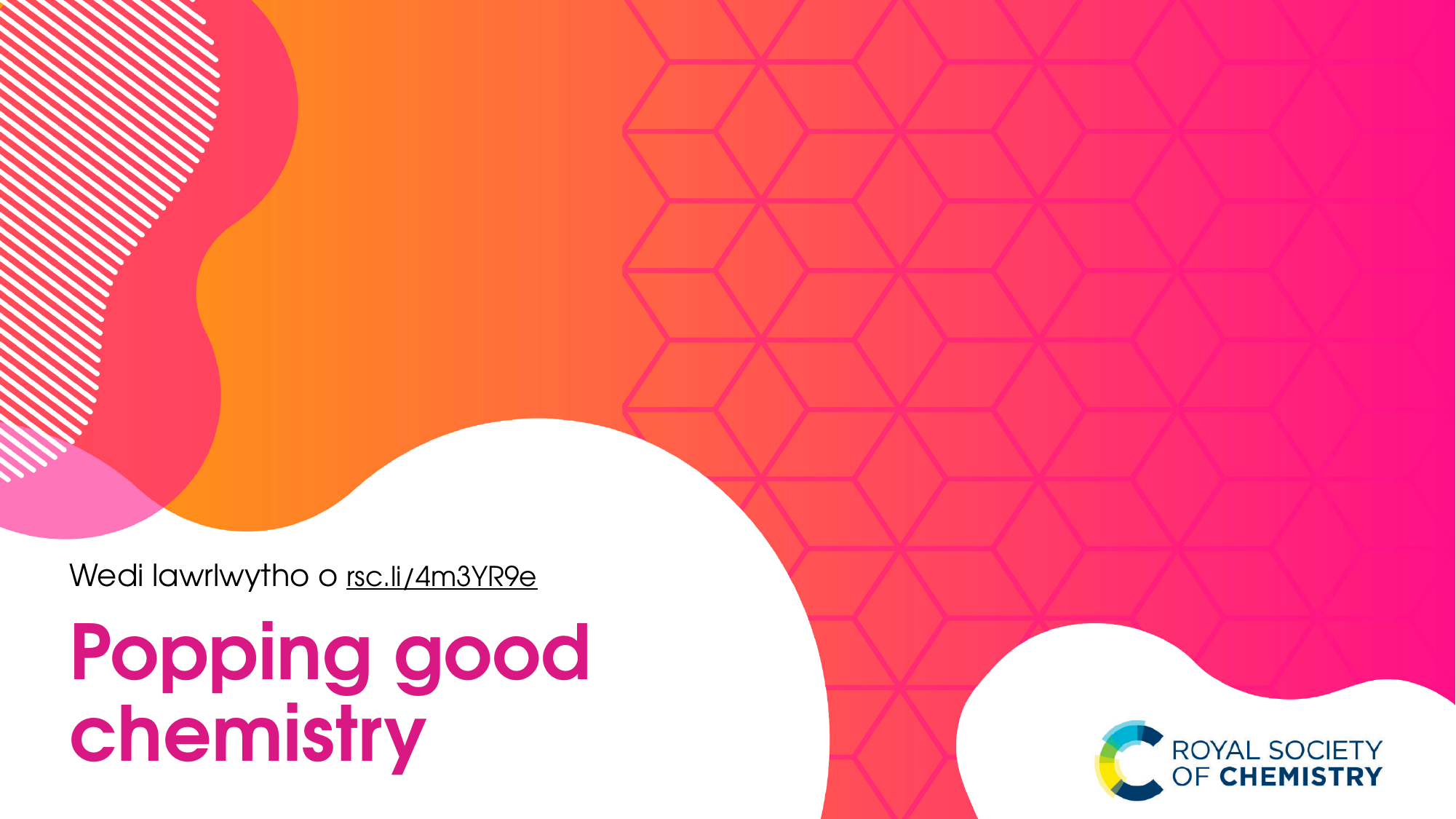

# Wedi lawrlwytho o rsc.li/4m3YR9e
Popping good
chemistry